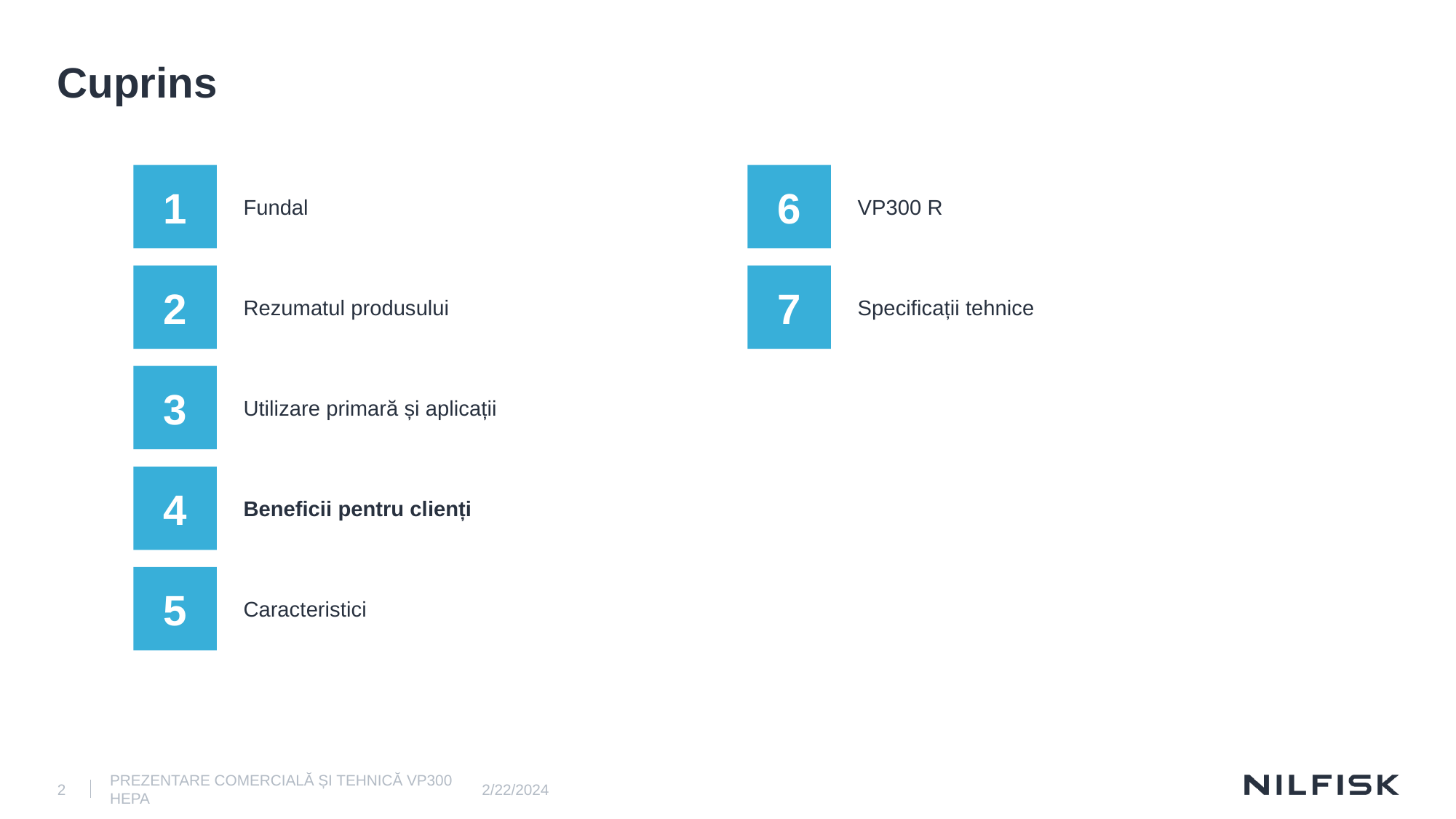

# Cuprins
1
Fundal
6
VP300 R
2
Rezumatul produsului
7
Specificații tehnice
3
Utilizare primară și aplicații

4
Beneficii pentru clienți

5
Caracteristici

PREZENTARE COMERCIALĂ ȘI TEHNICĂ VP300 HEPA
2
2/22/2024